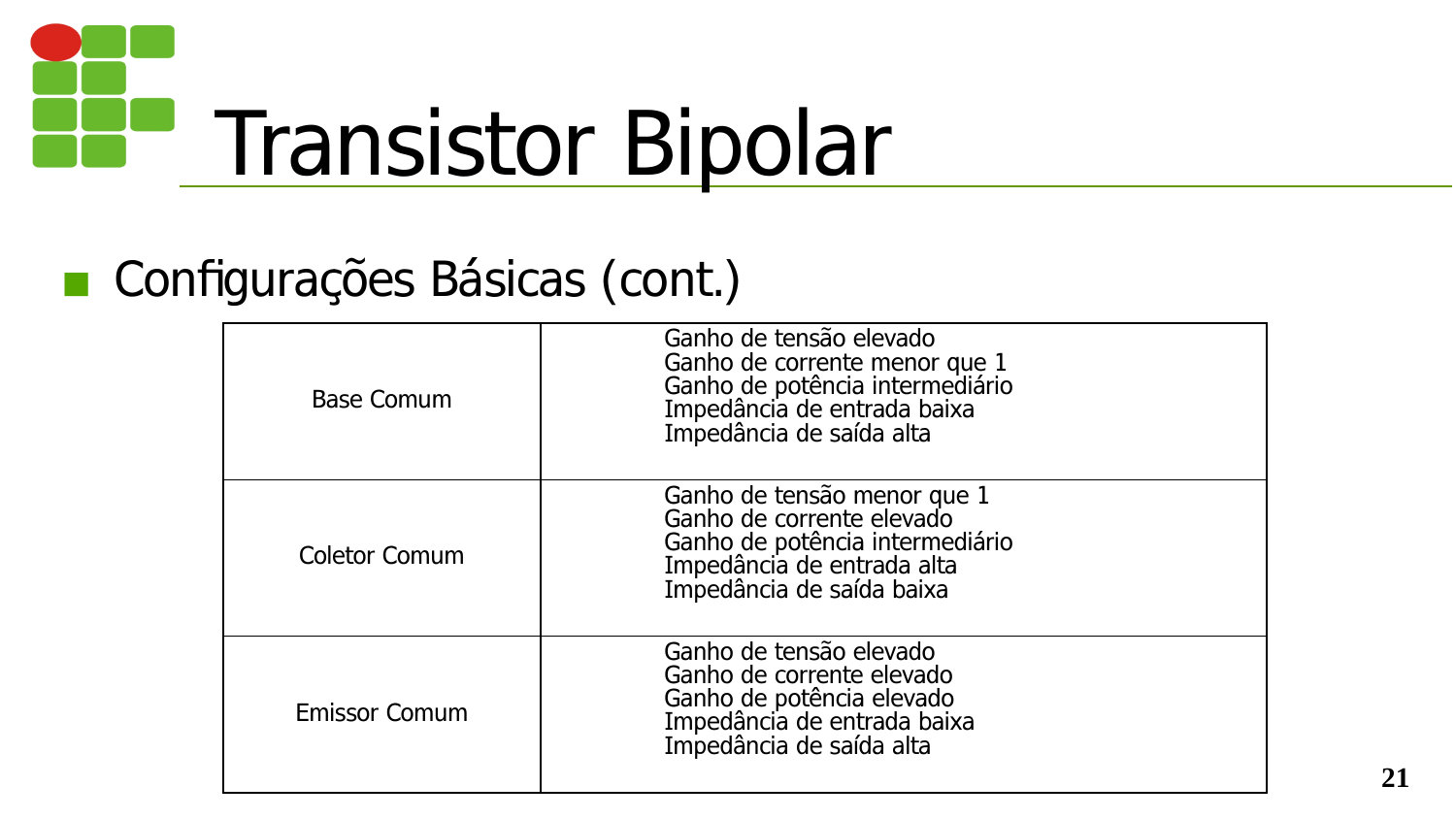

# Transistor Bipolar
Configurações Básicas (cont.)

| Base Comum | Ganho de tensão elevado Ganho de corrente menor que 1 Ganho de potência intermediário Impedância de entrada baixa Impedância de saída alta |
| --- | --- |
| Coletor Comum | Ganho de tensão menor que 1 Ganho de corrente elevado Ganho de potência intermediário Impedância de entrada alta Impedância de saída baixa |
| Emissor Comum | Ganho de tensão elevado Ganho de corrente elevado Ganho de potência elevado Impedância de entrada baixa Impedância de saída alta |
21